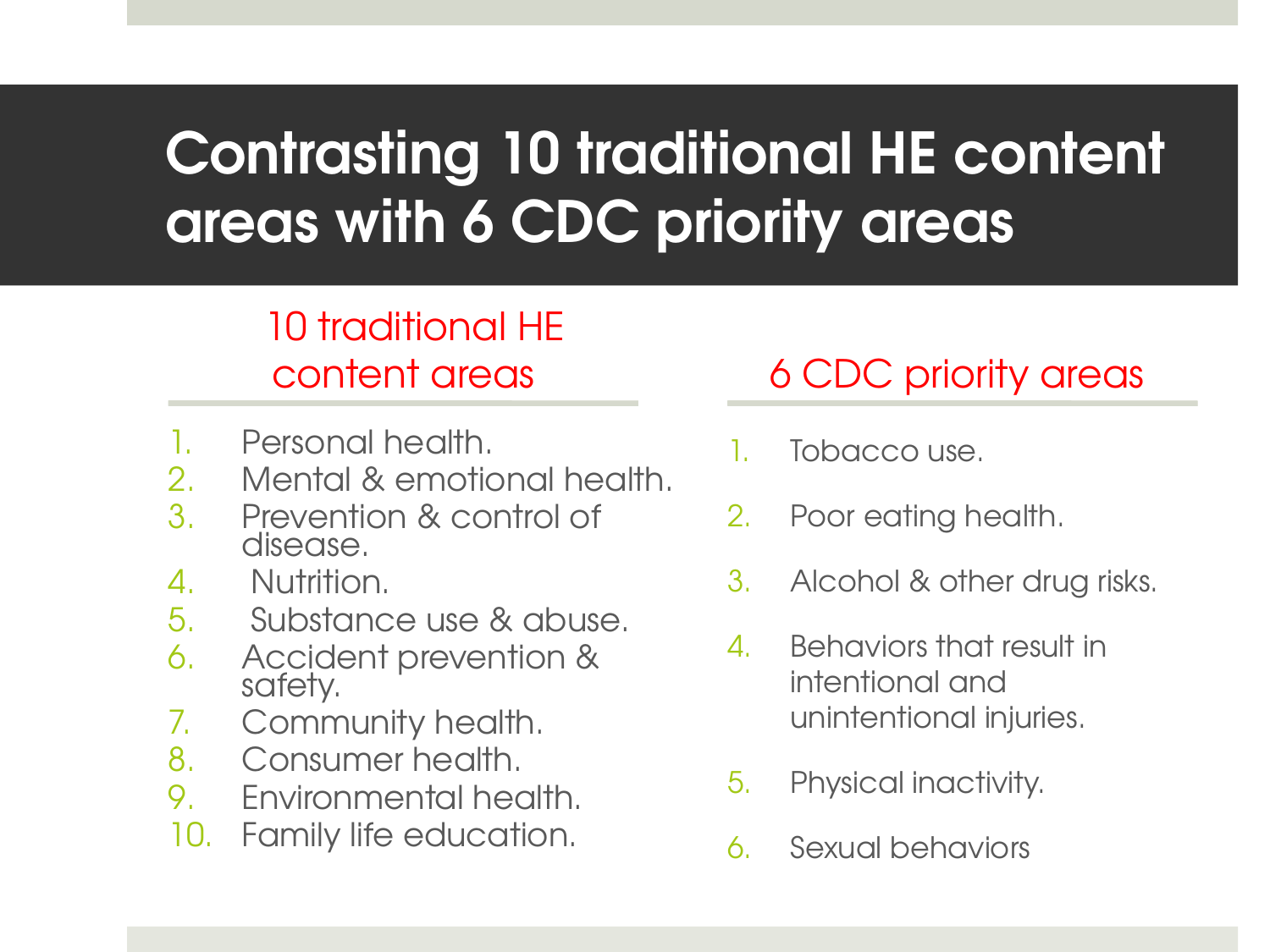

# Contrasting 10 traditional HE content areas with 6 CDC priority areas
  10 traditional HE content areas
6 CDC priority areas
Personal health.
Mental & emotional health.
Prevention & control of disease.
 Nutrition.
 Substance use & abuse.
Accident prevention & safety.
Community health.
Consumer health.
Environmental health.
Family life education.

Tobacco use.
Poor eating health.
Alcohol & other drug risks.
Behaviors that result in intentional and unintentional injuries.
Physical inactivity.
Sexual behaviors